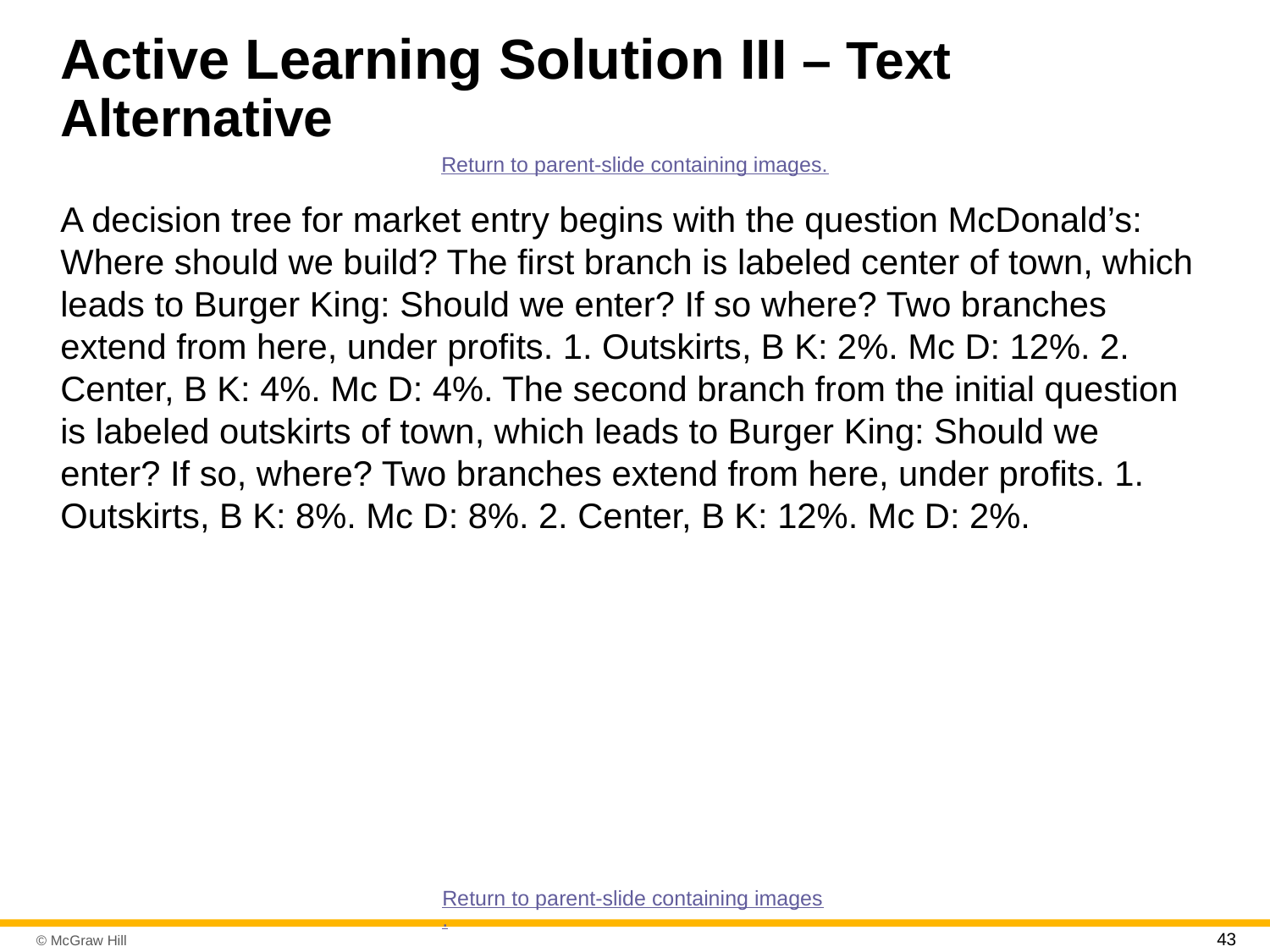

# Active Learning Solution III – Text Alternative
Return to parent-slide containing images.
A decision tree for market entry begins with the question McDonald’s: Where should we build? The first branch is labeled center of town, which leads to Burger King: Should we enter? If so where? Two branches extend from here, under profits. 1. Outskirts, B K: 2%. Mc D: 12%. 2. Center, B K: 4%. Mc D: 4%. The second branch from the initial question is labeled outskirts of town, which leads to Burger King: Should we enter? If so, where? Two branches extend from here, under profits. 1. Outskirts, B K: 8%. Mc D: 8%. 2. Center, B K: 12%. Mc D: 2%.
Return to parent-slide containing images.